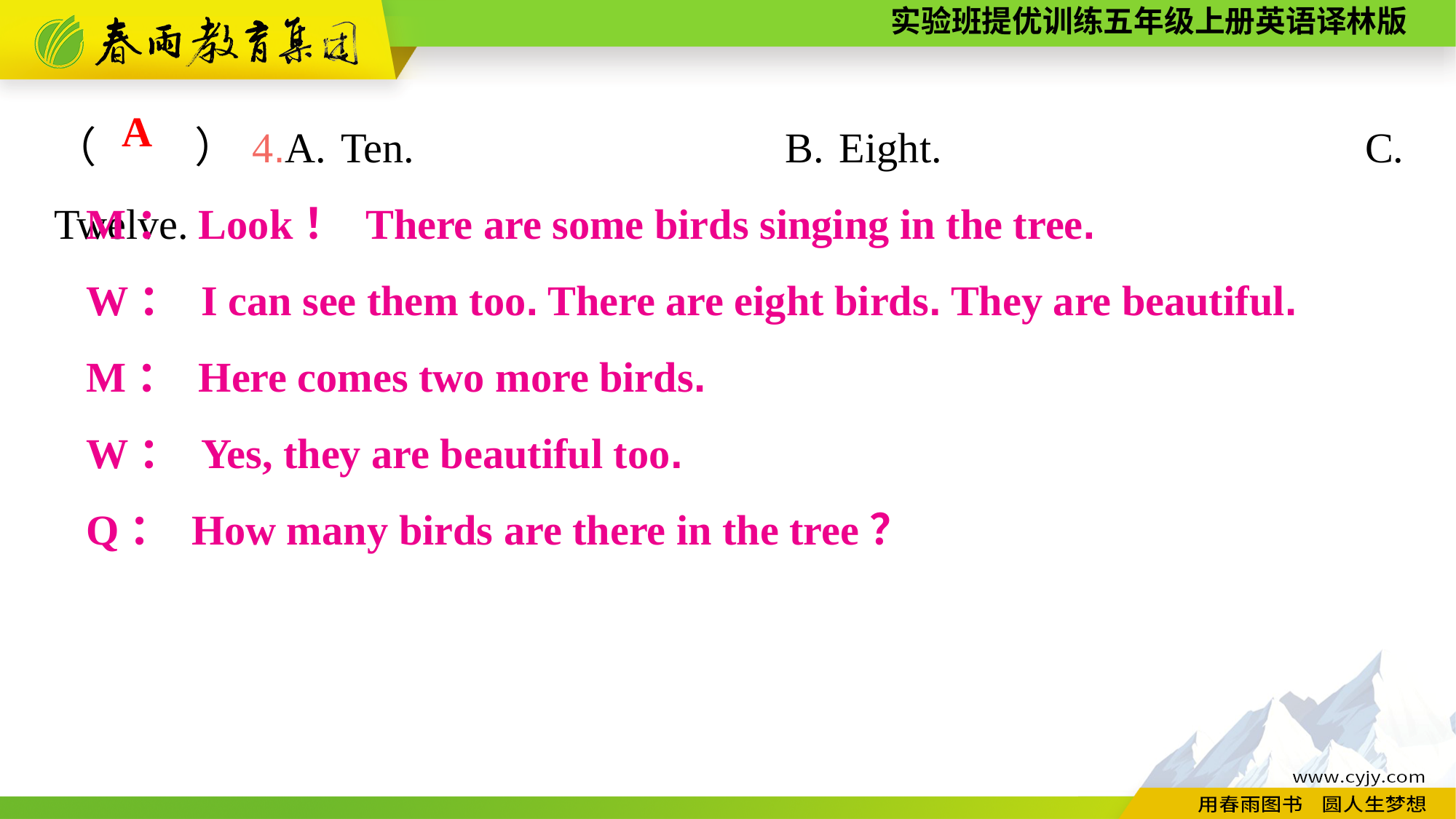

（　　）4.A. Ten.	                  B. Eight.				C. Twelve.
A
M： Look！ There are some birds singing in the tree.
W： I can see them too. There are eight birds. They are beautiful.
M： Here comes two more birds.
W： Yes, they are beautiful too.
Q： How many birds are there in the tree？